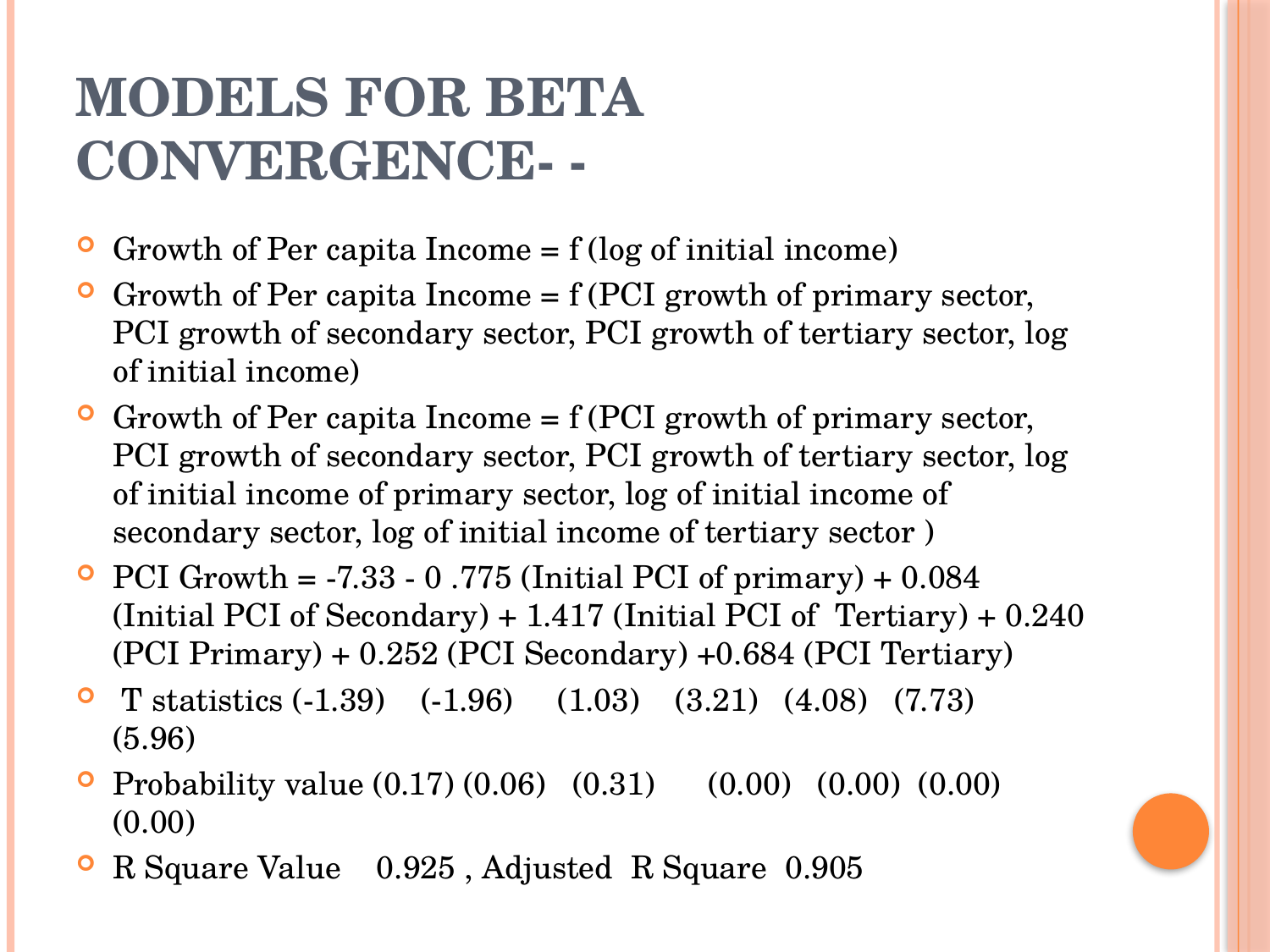

# Models for Beta convergence- -
Growth of Per capita Income = f (log of initial income)
Growth of Per capita Income = f (PCI growth of primary sector, PCI growth of secondary sector, PCI growth of tertiary sector, log of initial income)
Growth of Per capita Income = f (PCI growth of primary sector, PCI growth of secondary sector, PCI growth of tertiary sector, log of initial income of primary sector, log of initial income of secondary sector, log of initial income of tertiary sector )
PCI Growth = -7.33 - 0 .775 (Initial PCI of primary) + 0.084 (Initial PCI of Secondary) + 1.417 (Initial PCI of  Tertiary) + 0.240 (PCI Primary) + 0.252 (PCI Secondary) +0.684 (PCI Tertiary)
 T statistics (-1.39)    (-1.96)     (1.03)    (3.21)   (4.08)   (7.73)    (5.96)
Probability value (0.17) (0.06)   (0.31)      (0.00)   (0.00)  (0.00)   (0.00)
R Square Value    0.925 , Adjusted  R Square  0.905